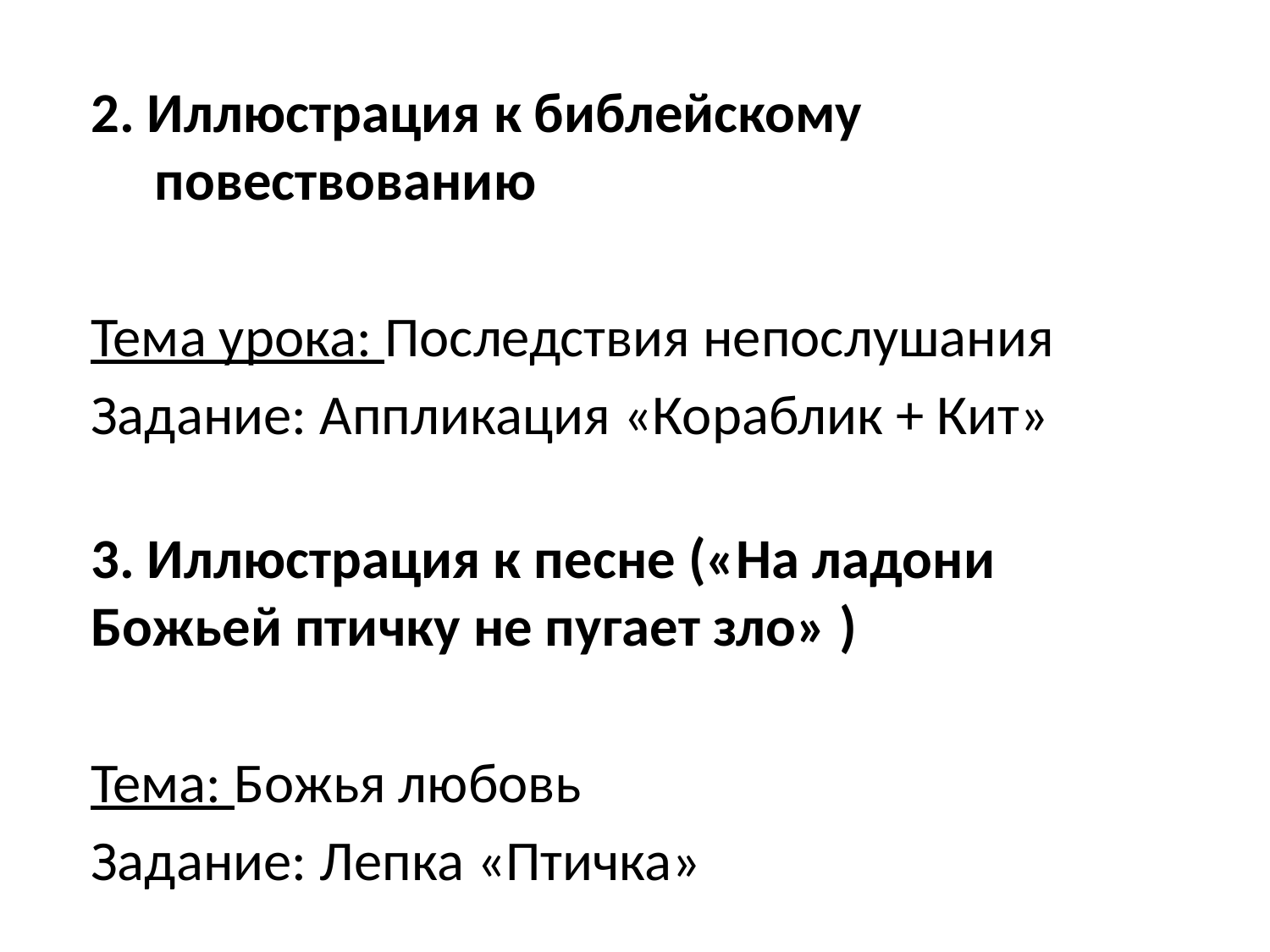

2. Иллюстрация к библейскому повествованию

Тема урока: Последствия непослушания
Задание: Аппликация «Кораблик + Кит»
3. Иллюстрация к песне («На ладони Божьей птичку не пугает зло» )

Тема: Божья любовь
Задание: Лепка «Птичка»